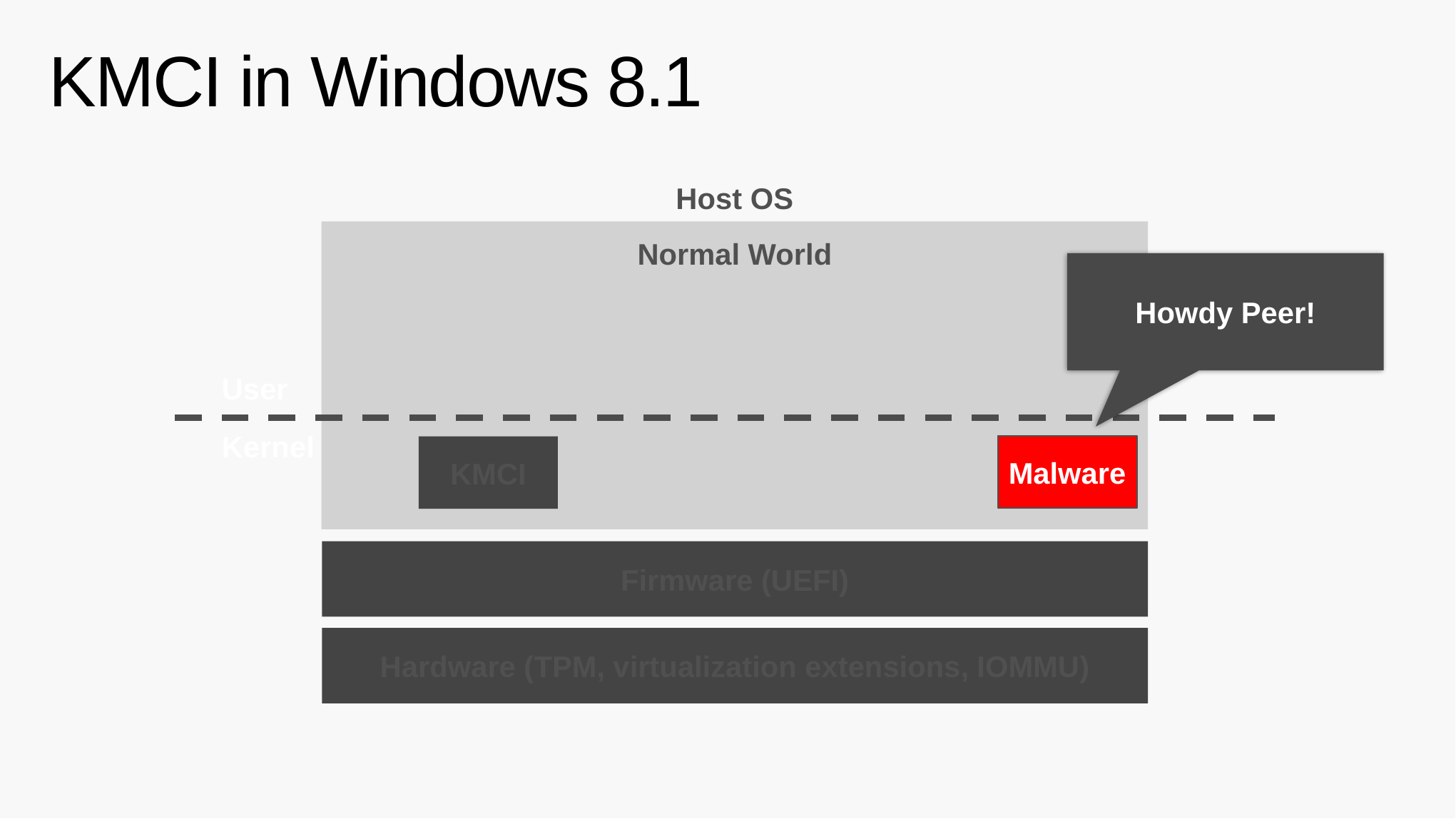

# KMCI in Windows 8.1
Host OS

User
Kernel
Normal World
Howdy Peer!
Malware
KMCI
Firmware (UEFI)
Hardware (TPM, virtualization extensions, IOMMU)